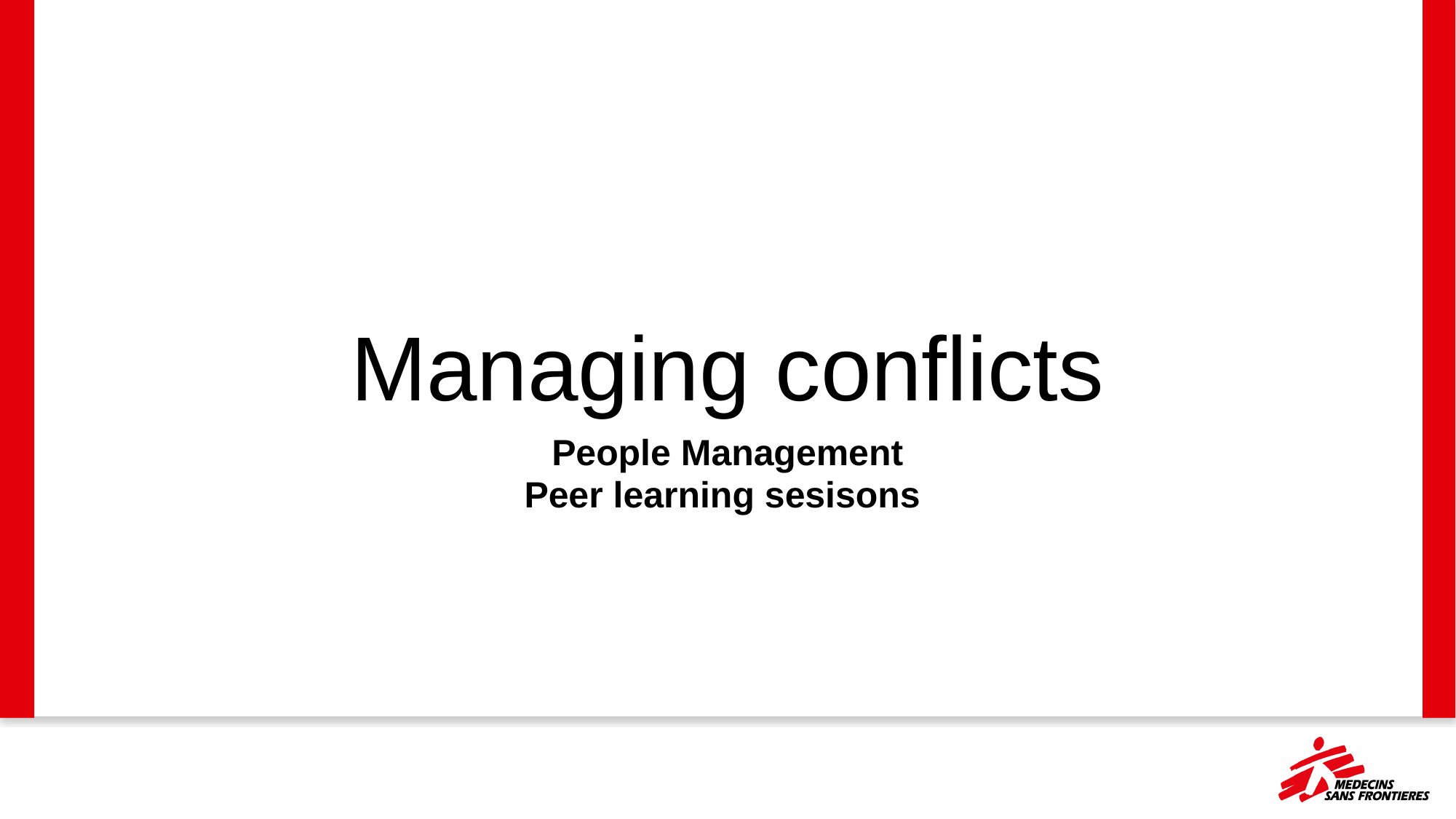

# Managing conflicts
People Management
Peer learning sesisons